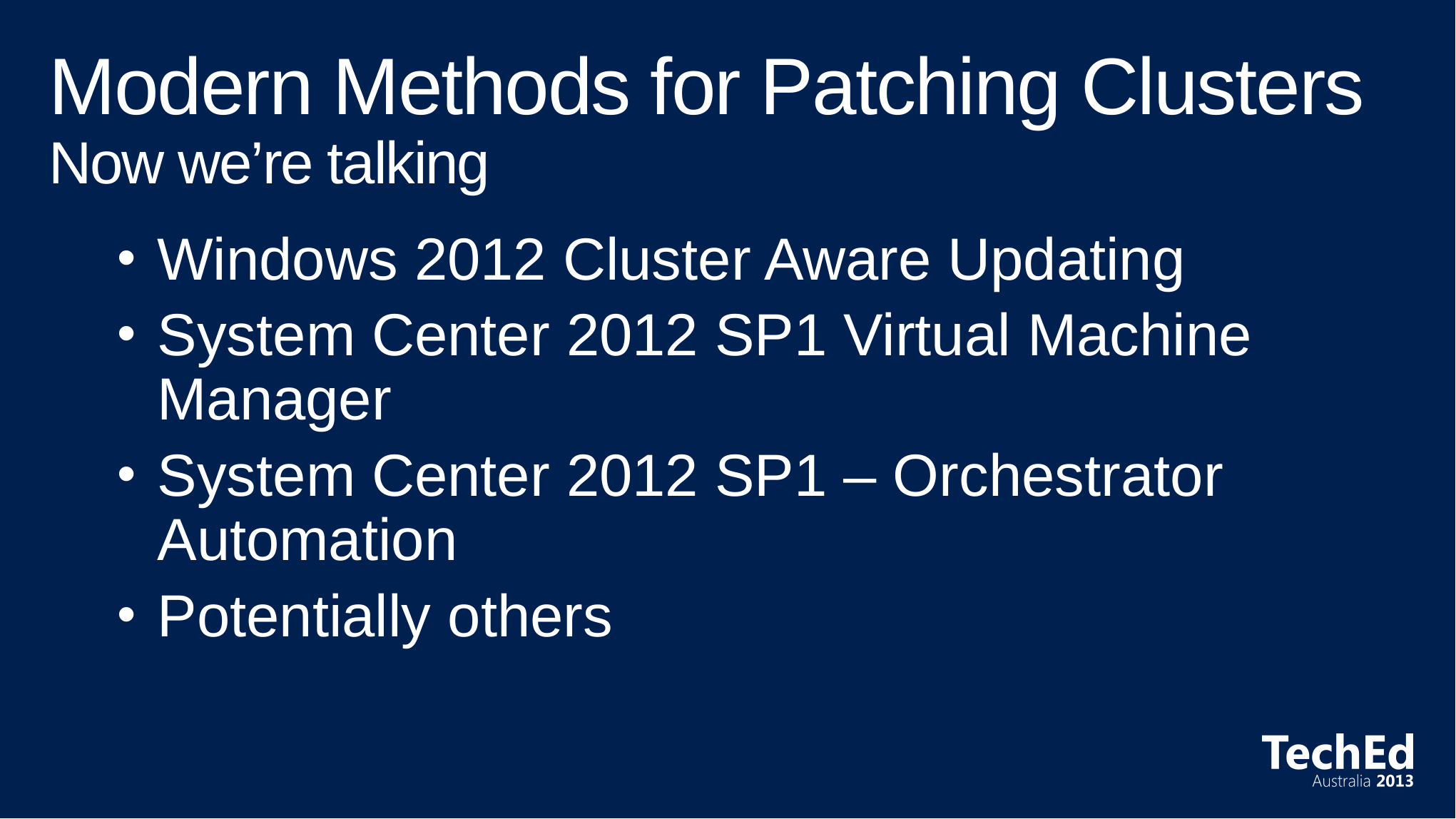

# Modern Methods for Patching Clusters Now we’re talking
Windows 2012 Cluster Aware Updating
System Center 2012 SP1 Virtual Machine Manager
System Center 2012 SP1 – Orchestrator Automation
Potentially others